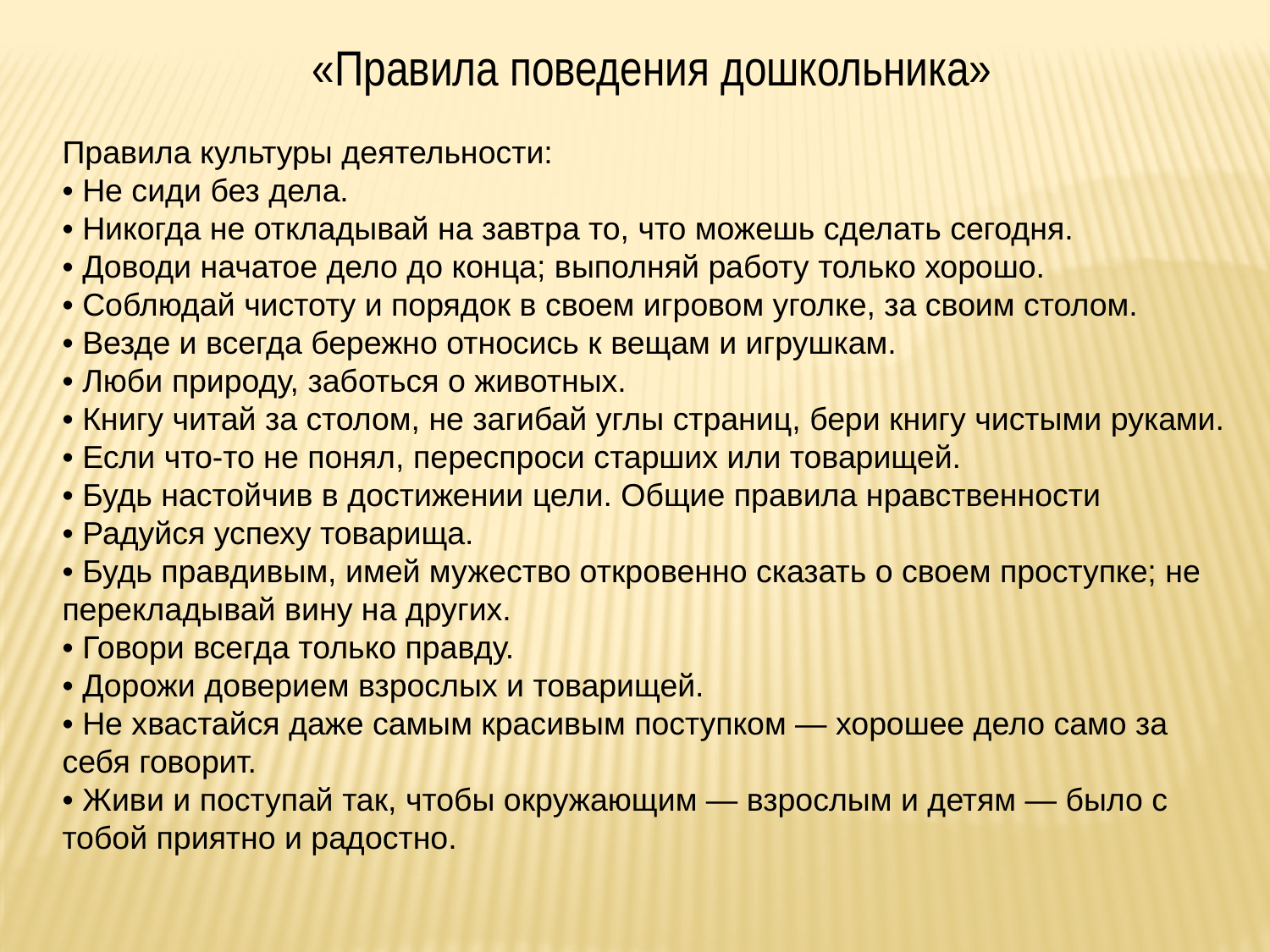

«Правила поведения дошкольника»
Правила культуры деятельности:
• Не сиди без дела.
• Никогда не откладывай на завтра то, что можешь сделать сегодня.
• Доводи начатое дело до конца; выполняй работу только хорошо.
• Соблюдай чистоту и порядок в своем игровом уголке, за своим столом.
• Везде и всегда бережно относись к вещам и игрушкам.
• Люби природу, заботься о животных.
• Книгу читай за столом, не загибай углы страниц, бери книгу чистыми руками.
• Если что-то не понял, переспроси старших или товарищей.
• Будь настойчив в достижении цели. Общие правила нравственности
• Радуйся успеху товарища.
• Будь правдивым, имей мужество откровенно сказать о своем проступке; не перекладывай вину на других.
• Говори всегда только правду.
• Дорожи доверием взрослых и товарищей.
• Не хвастайся даже самым красивым поступком — хорошее дело само за себя говорит.
• Живи и поступай так, чтобы окружающим — взрослым и детям — было с тобой приятно и радостно.